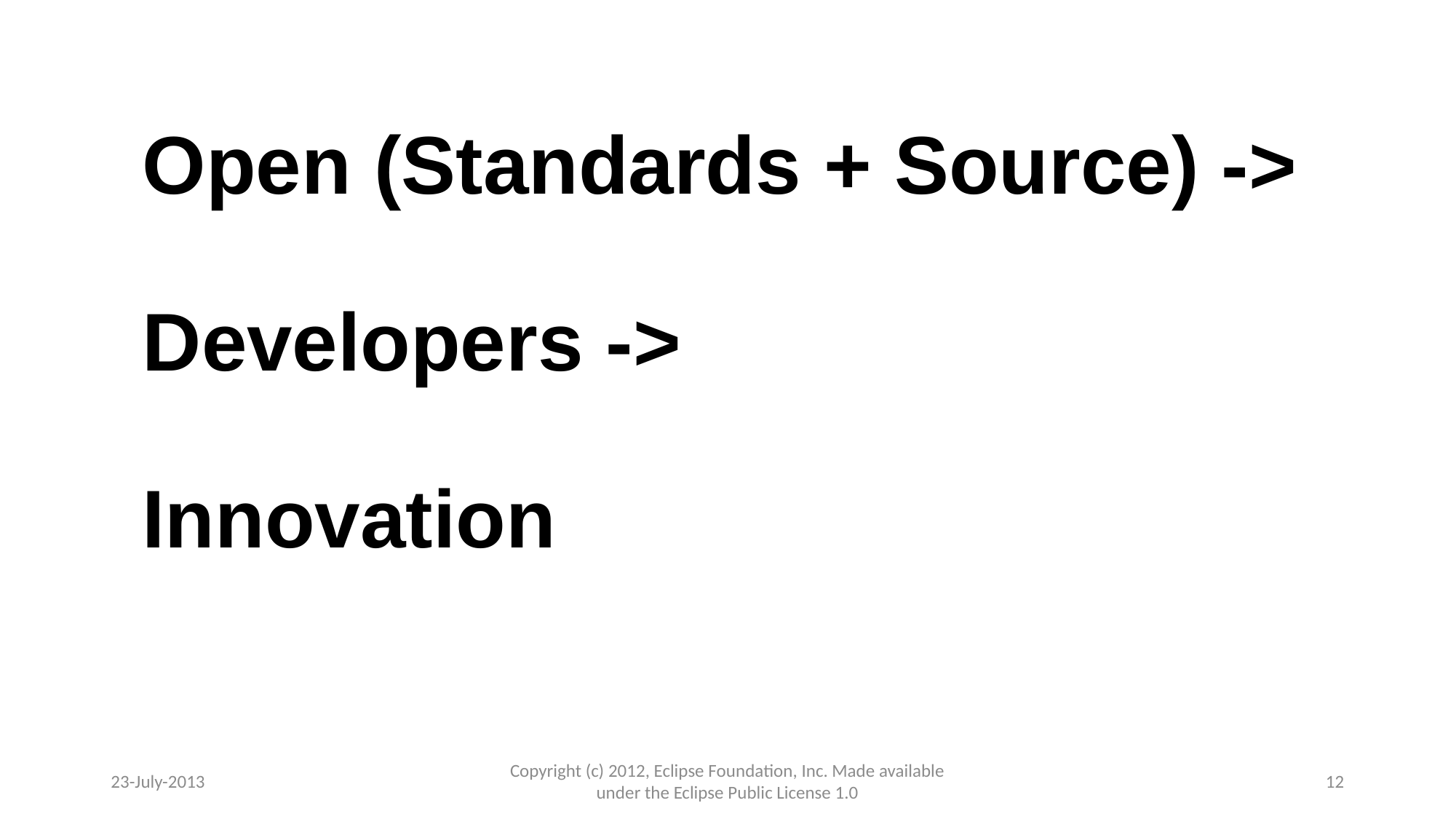

# Open (Standards + Source) -> Developers -> Innovation
23-July-2013
Copyright (c) 2012, Eclipse Foundation, Inc. Made available under the Eclipse Public License 1.0
12